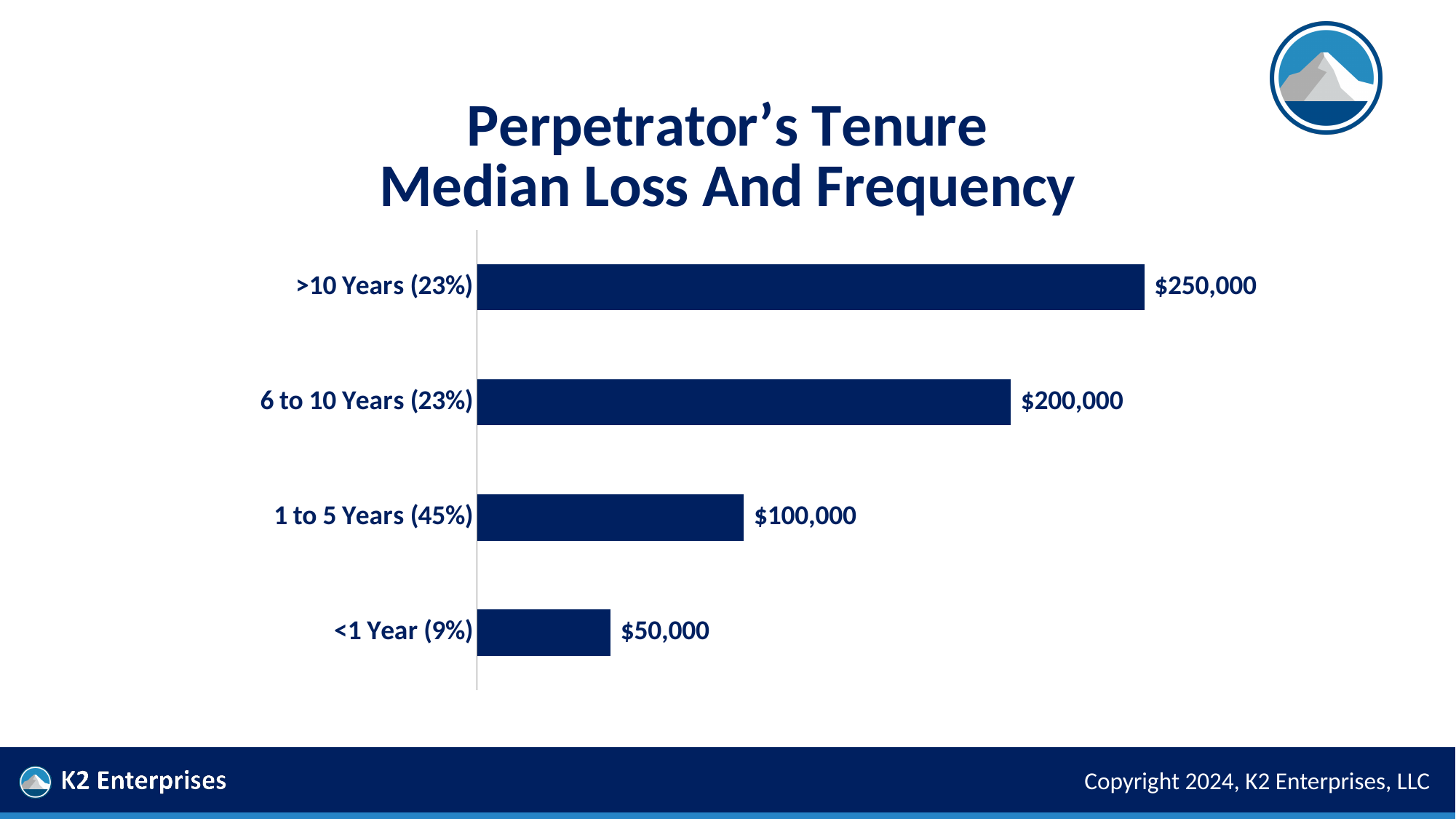

### Chart: Perpetrator’s Tenure Median Loss And Frequency

| Category | Tenure |
|---|---|
| <1 Year (9%) | 50000.0 |
| 1 to 5 Years (45%) | 100000.0 |
| 6 to 10 Years (23%) | 200000.0 |
| >10 Years (23%) | 250000.0 |